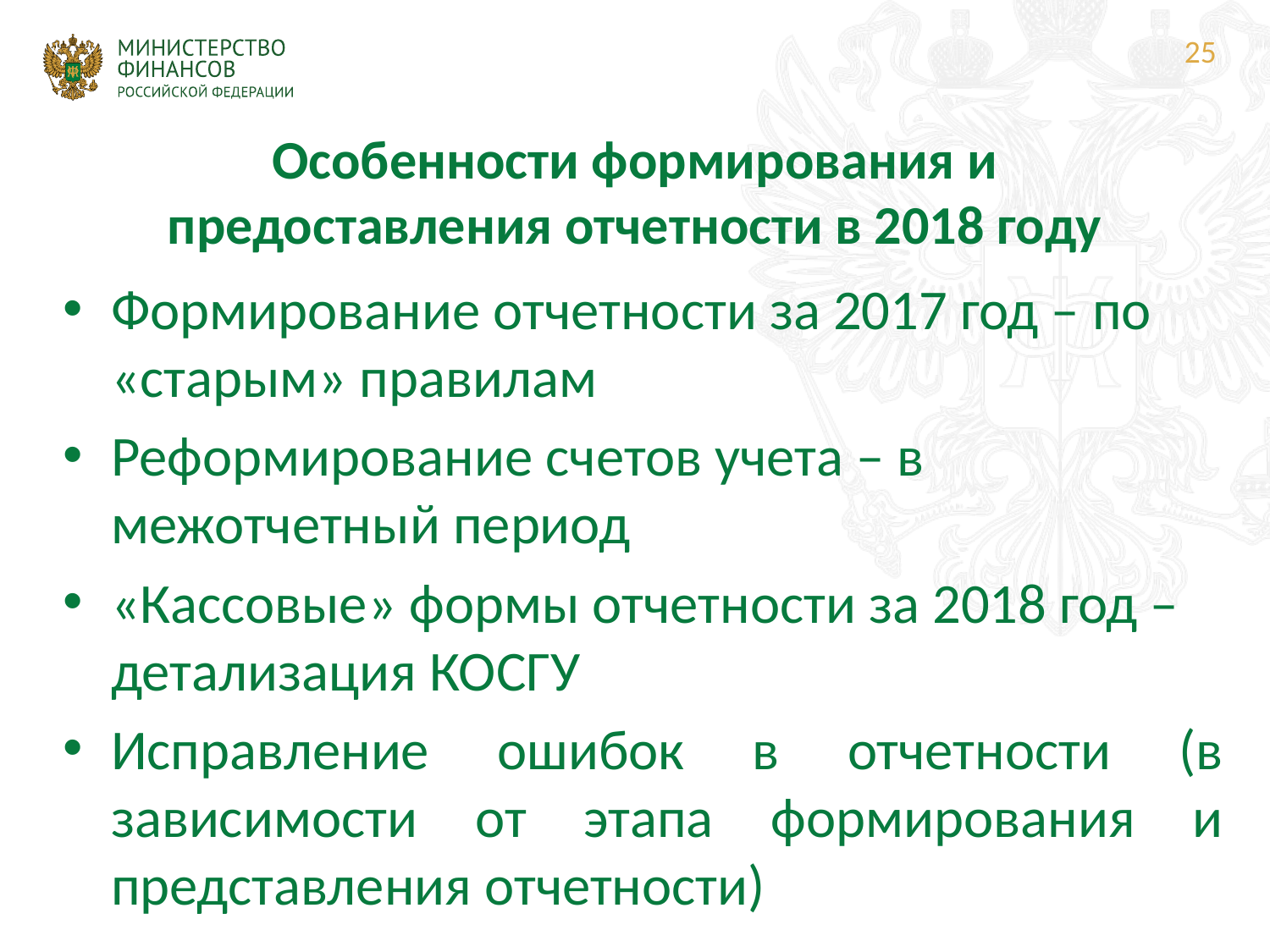

25
# Особенности формирования и предоставления отчетности в 2018 году
Формирование отчетности за 2017 год – по «старым» правилам
Реформирование счетов учета – в межотчетный период
«Кассовые» формы отчетности за 2018 год – детализация КОСГУ
Исправление ошибок в отчетности (в зависимости от этапа формирования и представления отчетности)